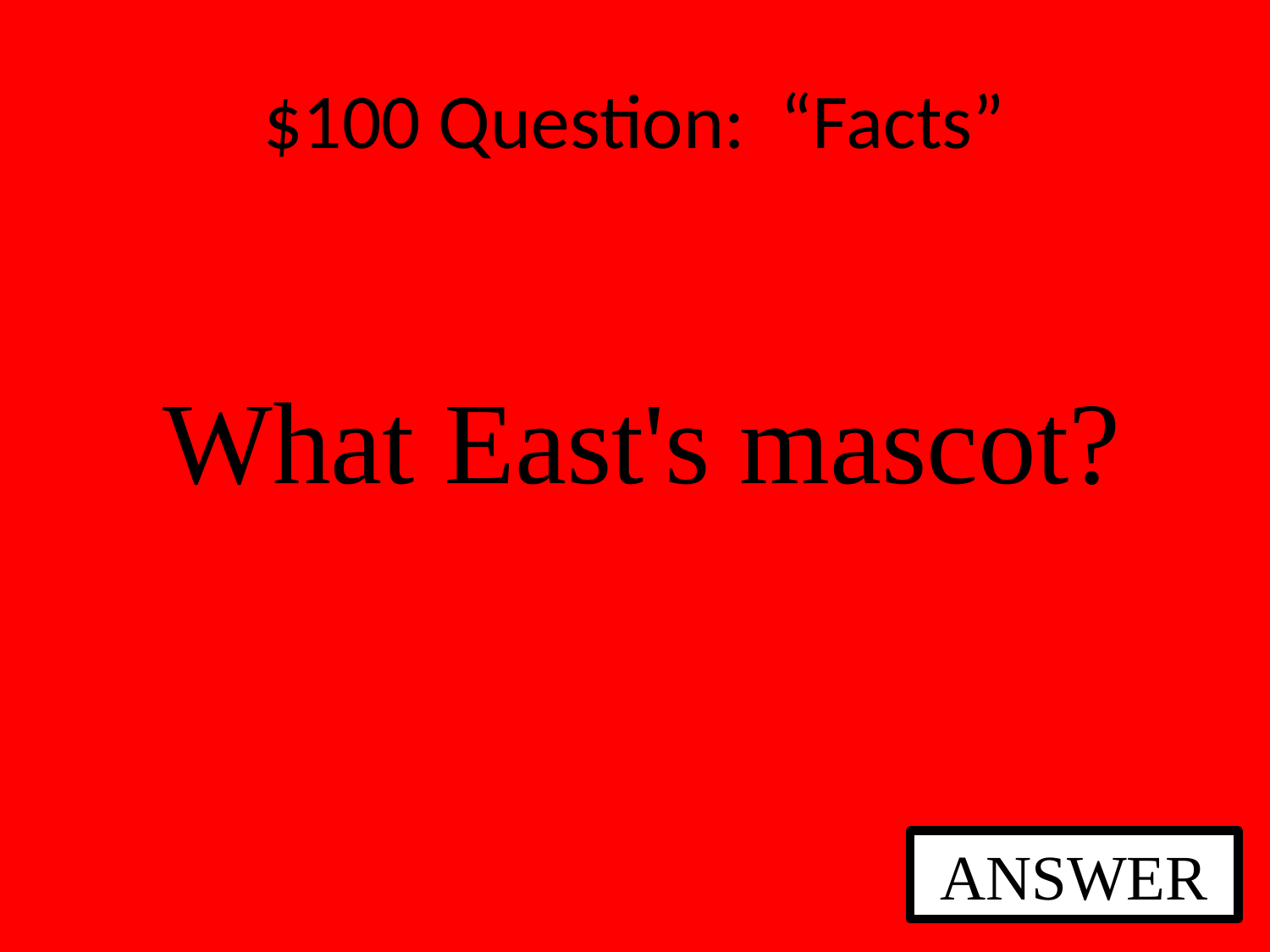

# $100 Question:  “Facts”
What East's mascot?
ANSWER